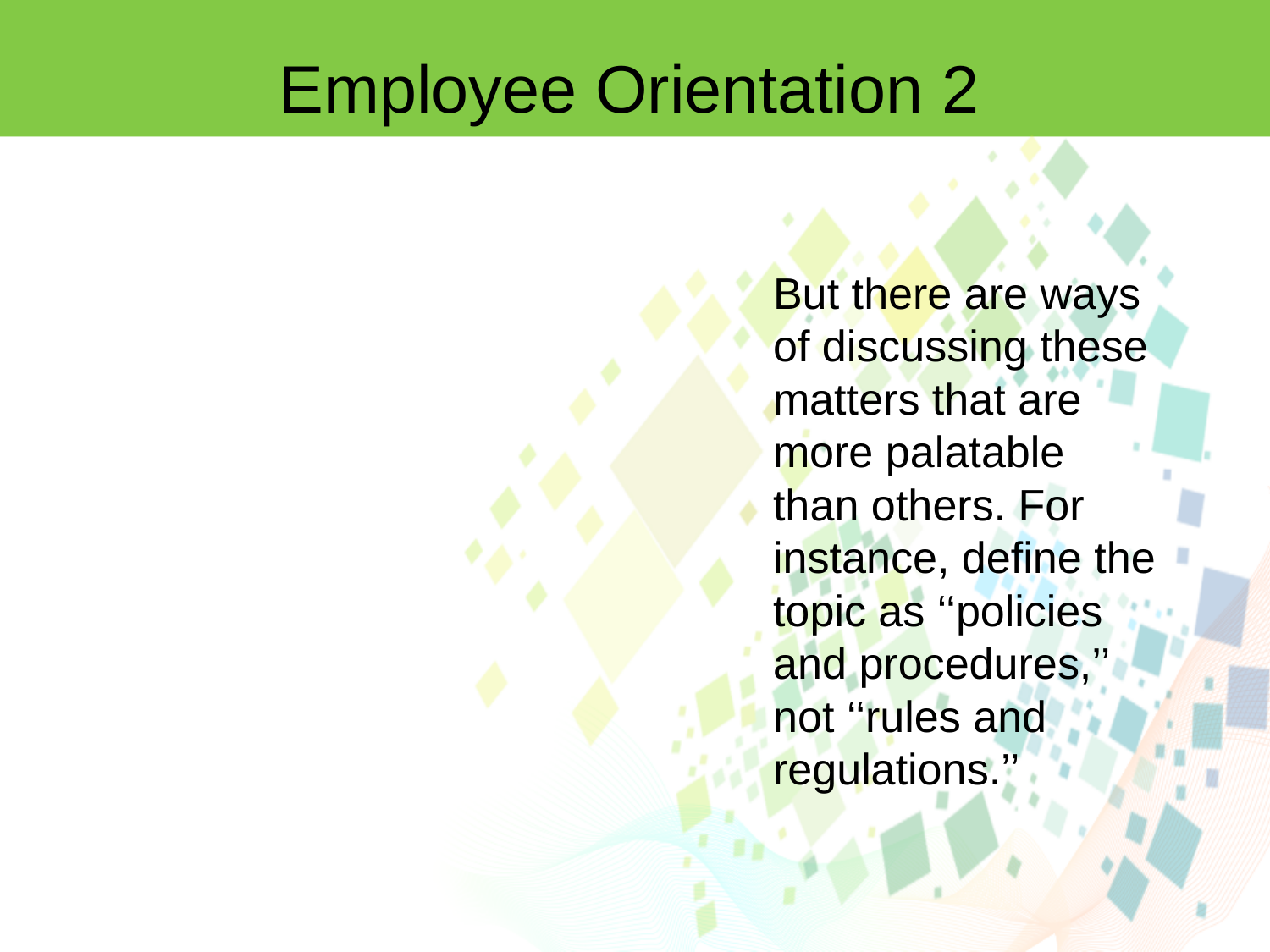

Employee Orientation 2
But there are ways of discussing these matters that are more palatable than others. For instance, define the topic as ‘‘policies and procedures,’’ not ‘‘rules and regulations.’’